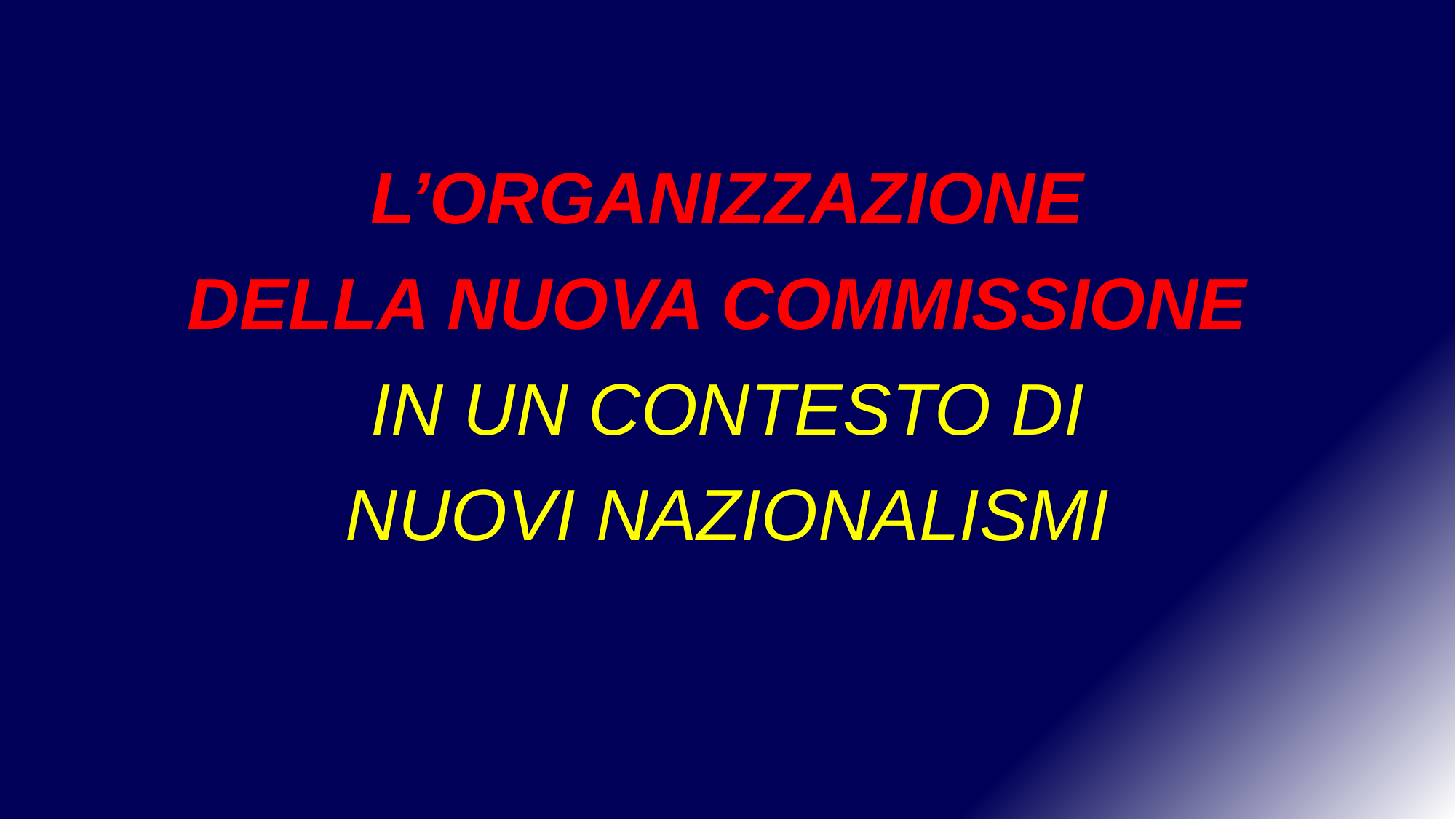

L’ORGANIZZAZIONE
DELLA NUOVA COMMISSIONE
IN UN CONTESTO DI
NUOVI NAZIONALISMI